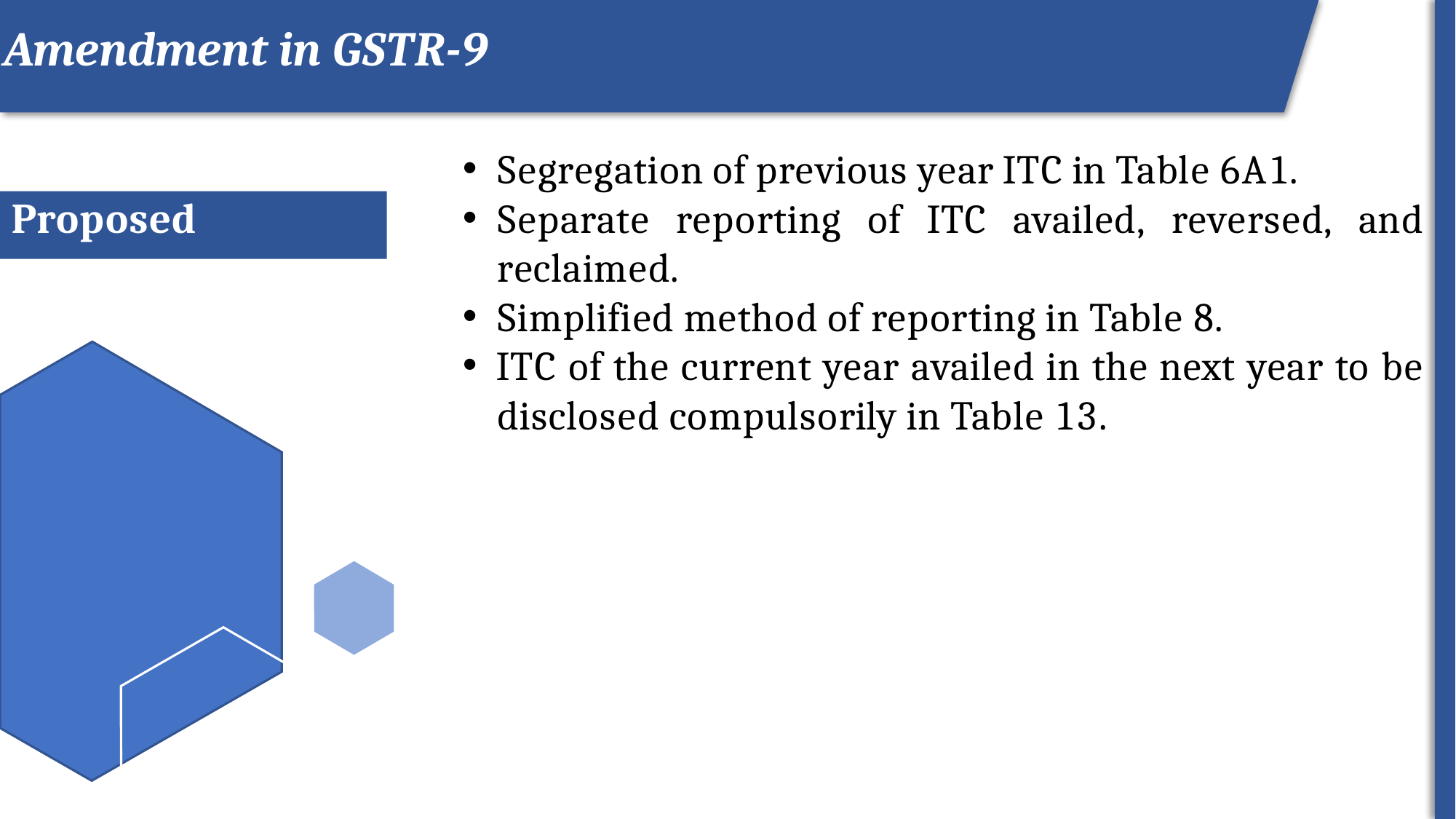

Amendment in GSTR-9
ROI
Segregation of previous year ITC in Table 6A1.
Separate reporting of ITC availed, reversed, and reclaimed.
Simplified method of reporting in Table 8.
ITC of the current year availed in the next year to be disclosed compulsorily in Table 13.

# Proposed
49